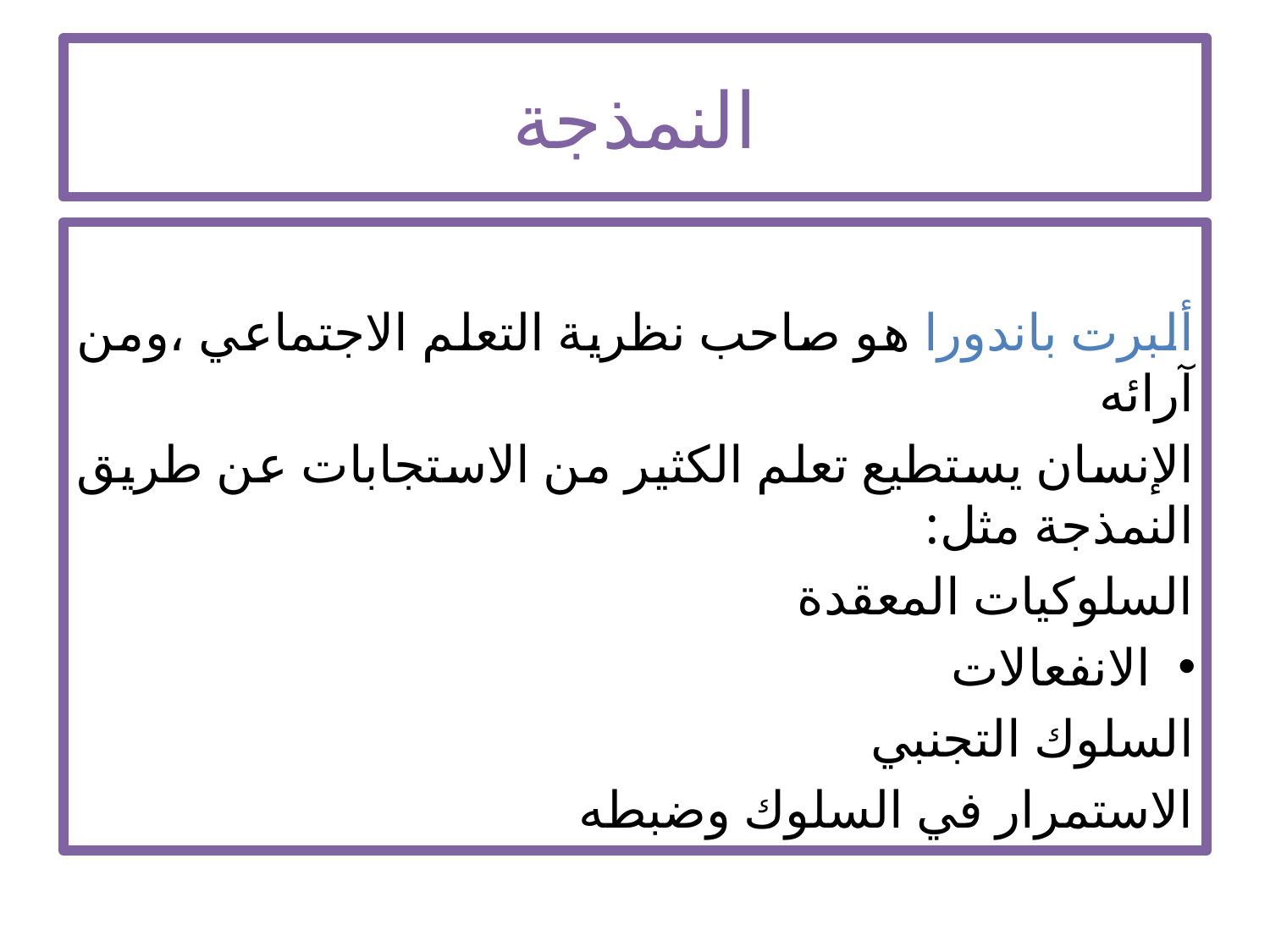

# النمذجة

ألبرت باندورا هو صاحب نظرية التعلم الاجتماعي ،ومن آرائه
الإنسان يستطيع تعلم الكثير من الاستجابات عن طريق النمذجة مثل:
السلوكيات المعقدة
الانفعالات
السلوك التجنبي
الاستمرار في السلوك وضبطه